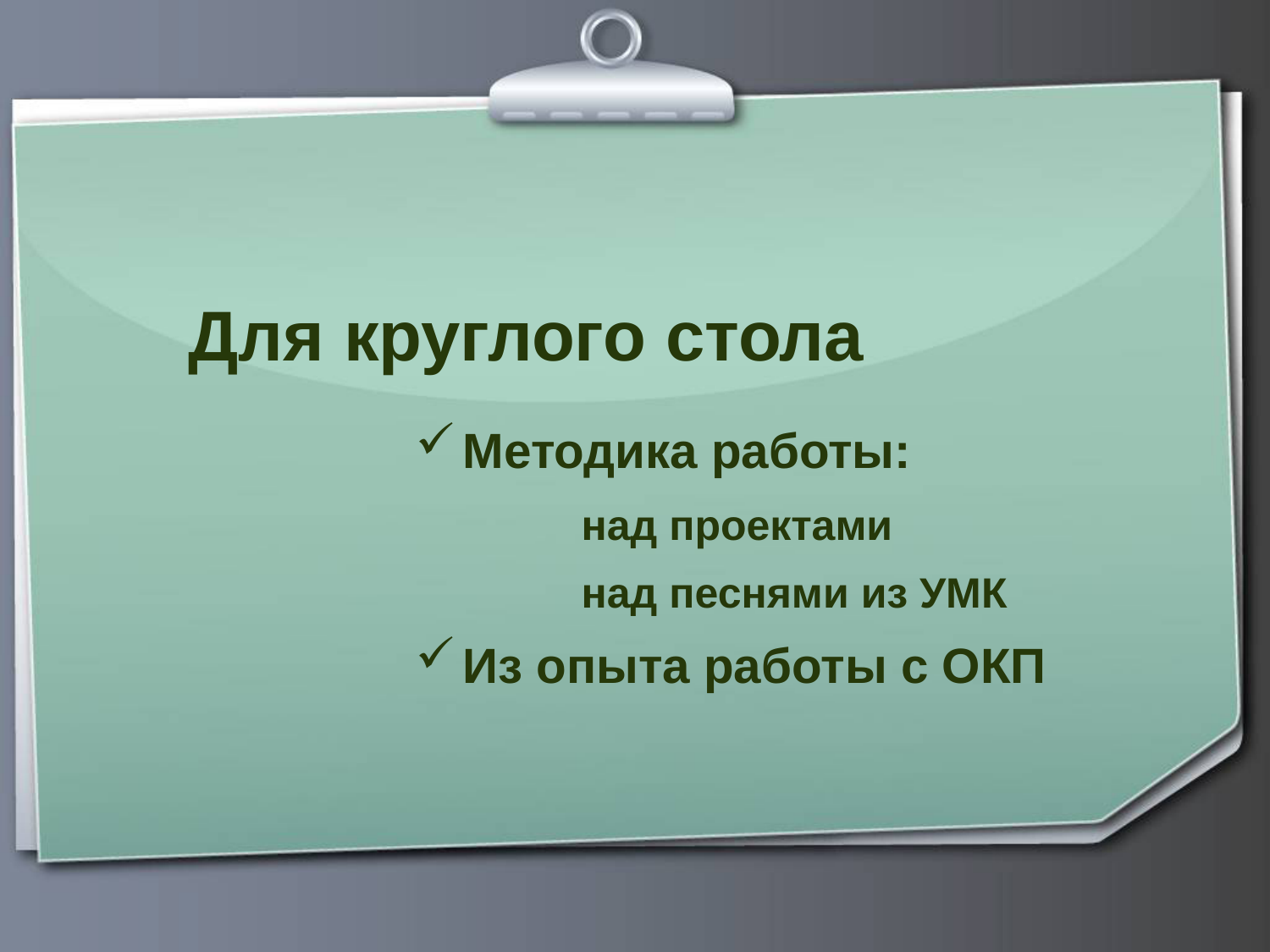

# Для круглого стола
Методика работы:
              над проектами
              над песнями из УМК
Из опыта работы с ОКП